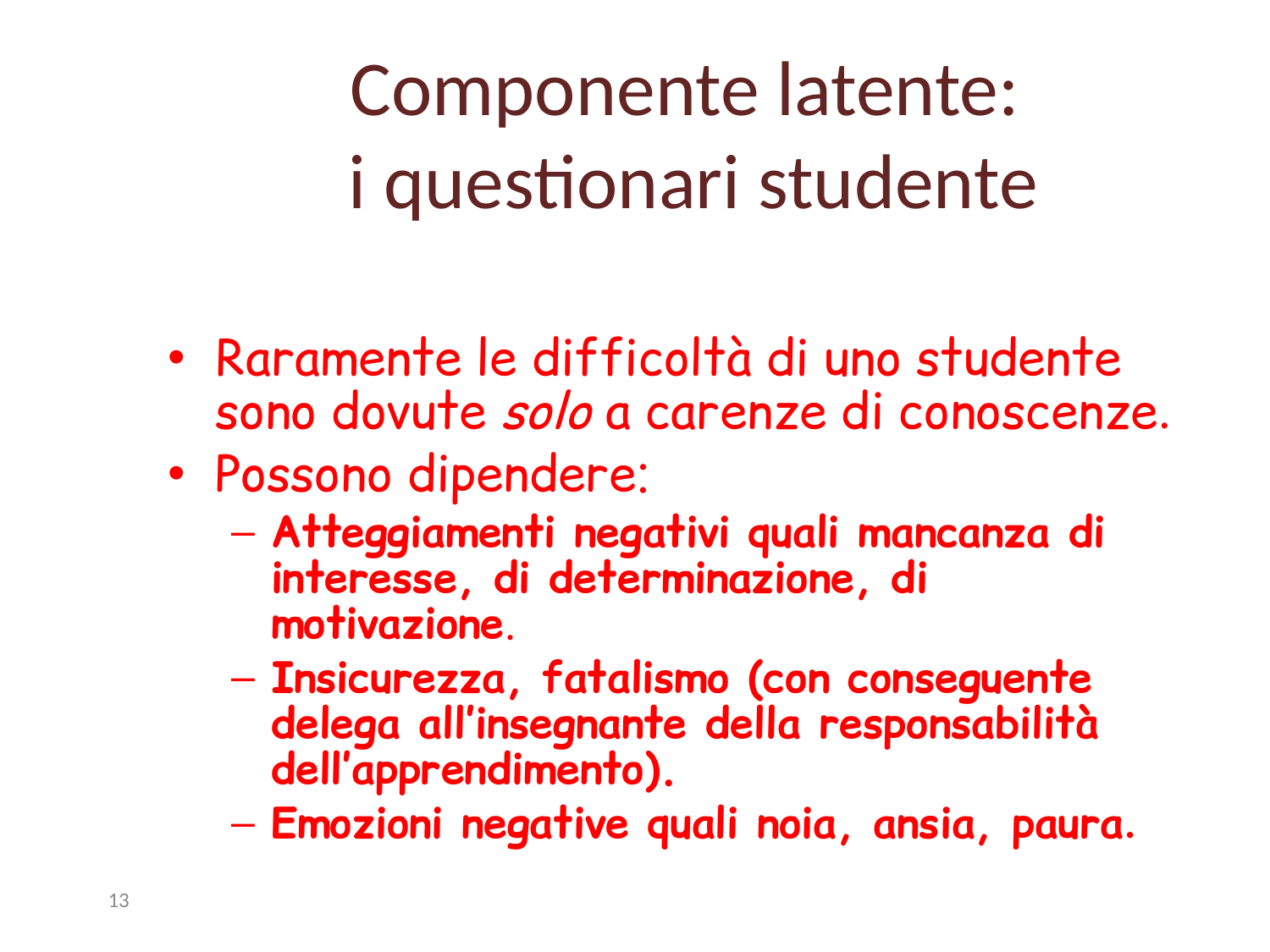

# Componente latente: i questionari studente
Raramente le difficoltà di uno studente sono dovute solo a carenze di conoscenze.
Possono dipendere:
Atteggiamenti negativi quali mancanza di interesse, di determinazione, di motivazione.
Insicurezza, fatalismo (con conseguente delega all’insegnante della responsabilità dell’apprendimento).
Emozioni negative quali noia, ansia, paura.

13